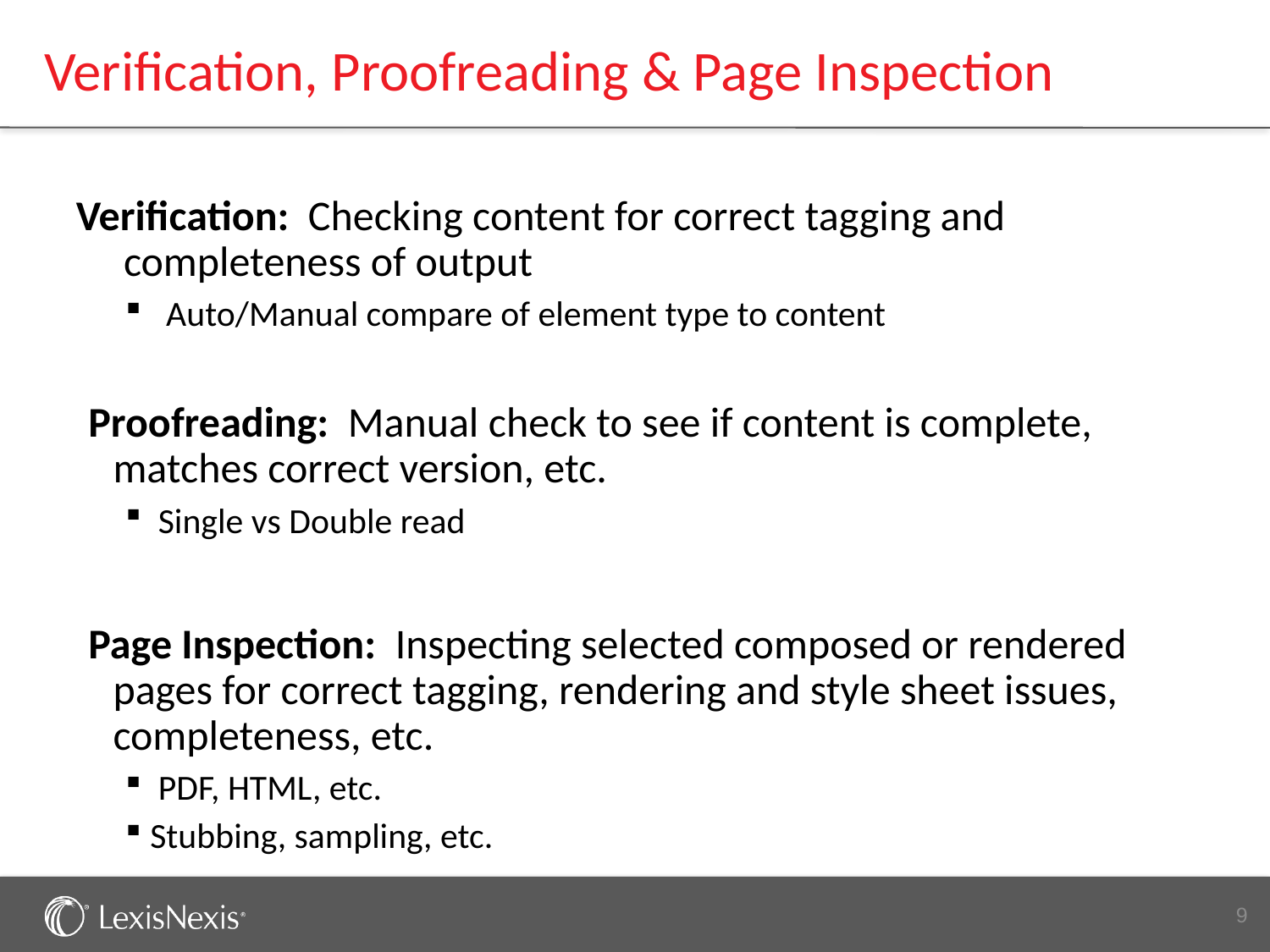

# Verification, Proofreading & Page Inspection
Verification:  Checking content for correct tagging and completeness of output
  Auto/Manual compare of element type to content

Proofreading:  Manual check to see if content is complete, matches correct version, etc.
 Single vs Double read

Page Inspection:  Inspecting selected composed or rendered pages for correct tagging, rendering and style sheet issues, completeness, etc.
 PDF, HTML, etc.
Stubbing, sampling, etc.